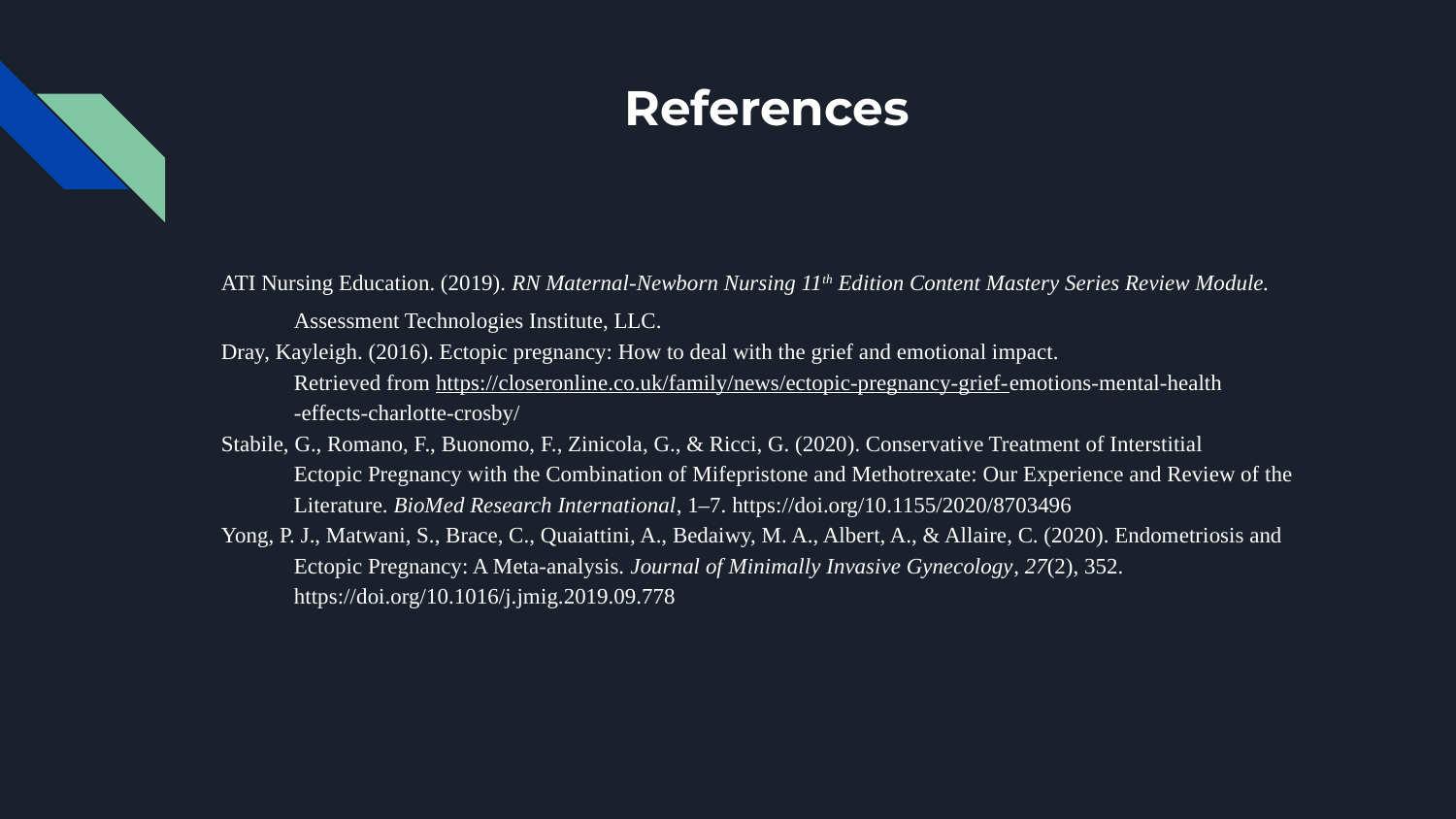

# References

ATI Nursing Education. (2019). RN Maternal-Newborn Nursing 11th Edition Content Mastery Series Review Module.
Assessment Technologies Institute, LLC.
Dray, Kayleigh. (2016). Ectopic pregnancy: How to deal with the grief and emotional impact.
Retrieved from https://closeronline.co.uk/family/news/ectopic-pregnancy-grief-emotions-mental-health
-effects-charlotte-crosby/
Stabile, G., Romano, F., Buonomo, F., Zinicola, G., & Ricci, G. (2020). Conservative Treatment of Interstitial
Ectopic Pregnancy with the Combination of Mifepristone and Methotrexate: Our Experience and Review of the Literature. BioMed Research International, 1–7. https://doi.org/10.1155/2020/8703496
Yong, P. J., Matwani, S., Brace, C., Quaiattini, A., Bedaiwy, M. A., Albert, A., & Allaire, C. (2020). Endometriosis and
Ectopic Pregnancy: A Meta-analysis. Journal of Minimally Invasive Gynecology, 27(2), 352. https://doi.org/10.1016/j.jmig.2019.09.778